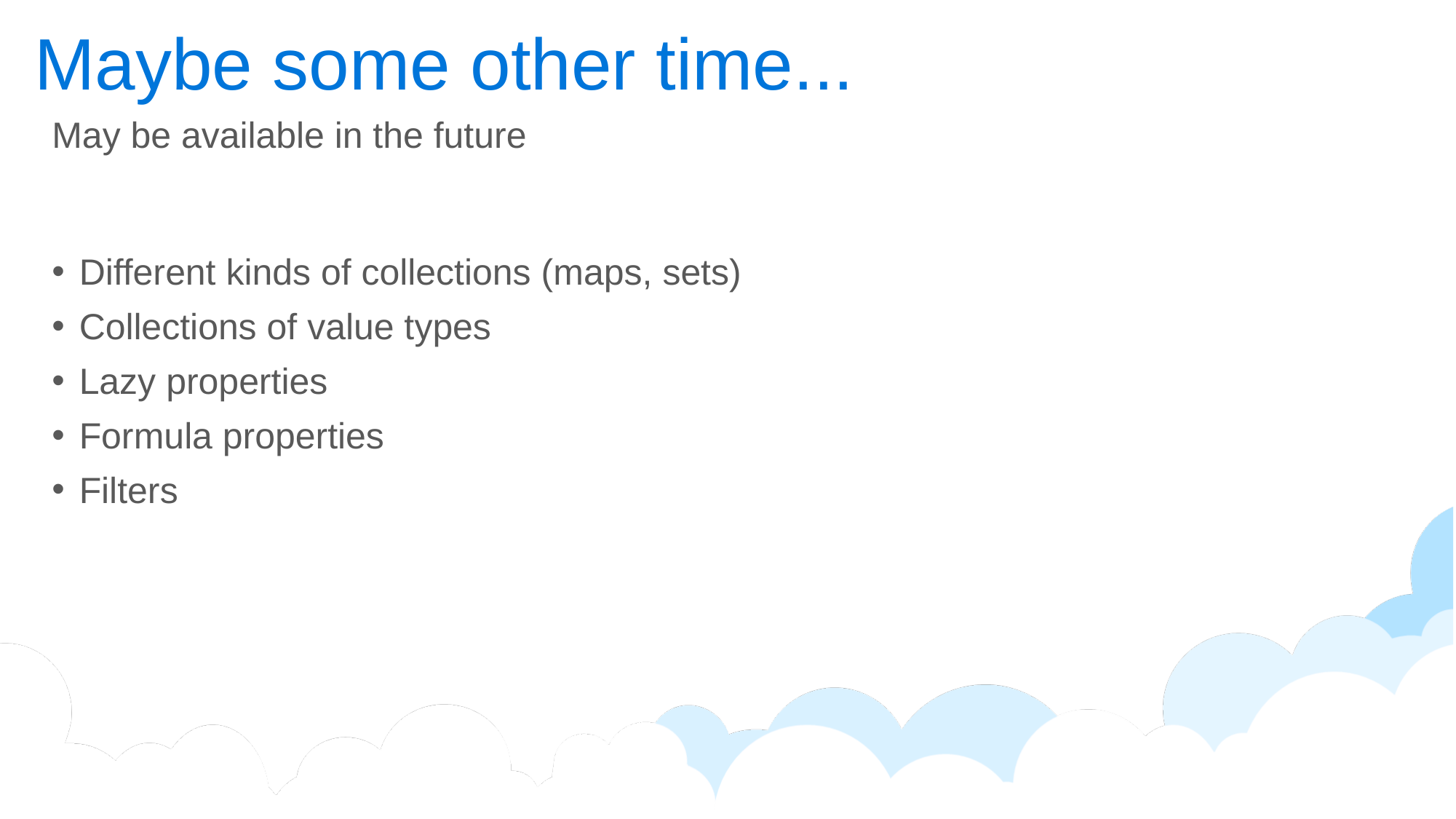

# Maybe some other time...
May be available in the future
Different kinds of collections (maps, sets)
Collections of value types
Lazy properties
Formula properties
Filters